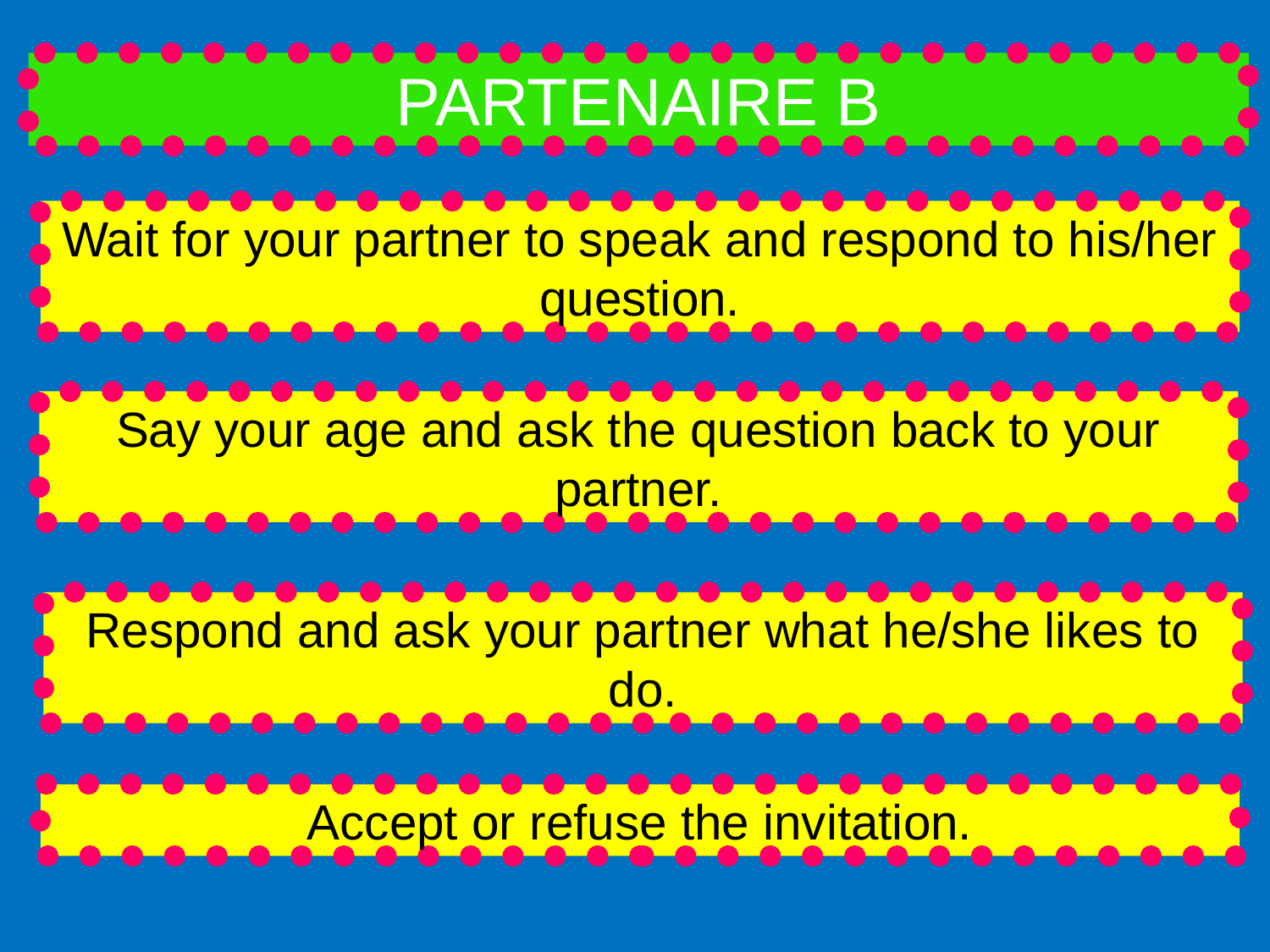

PARTENAIRE B
Wait for your partner to speak and respond to his/her question.
Say your age and ask the question back to your partner.
Respond and ask your partner what he/she likes to do.
Accept or refuse the invitation.